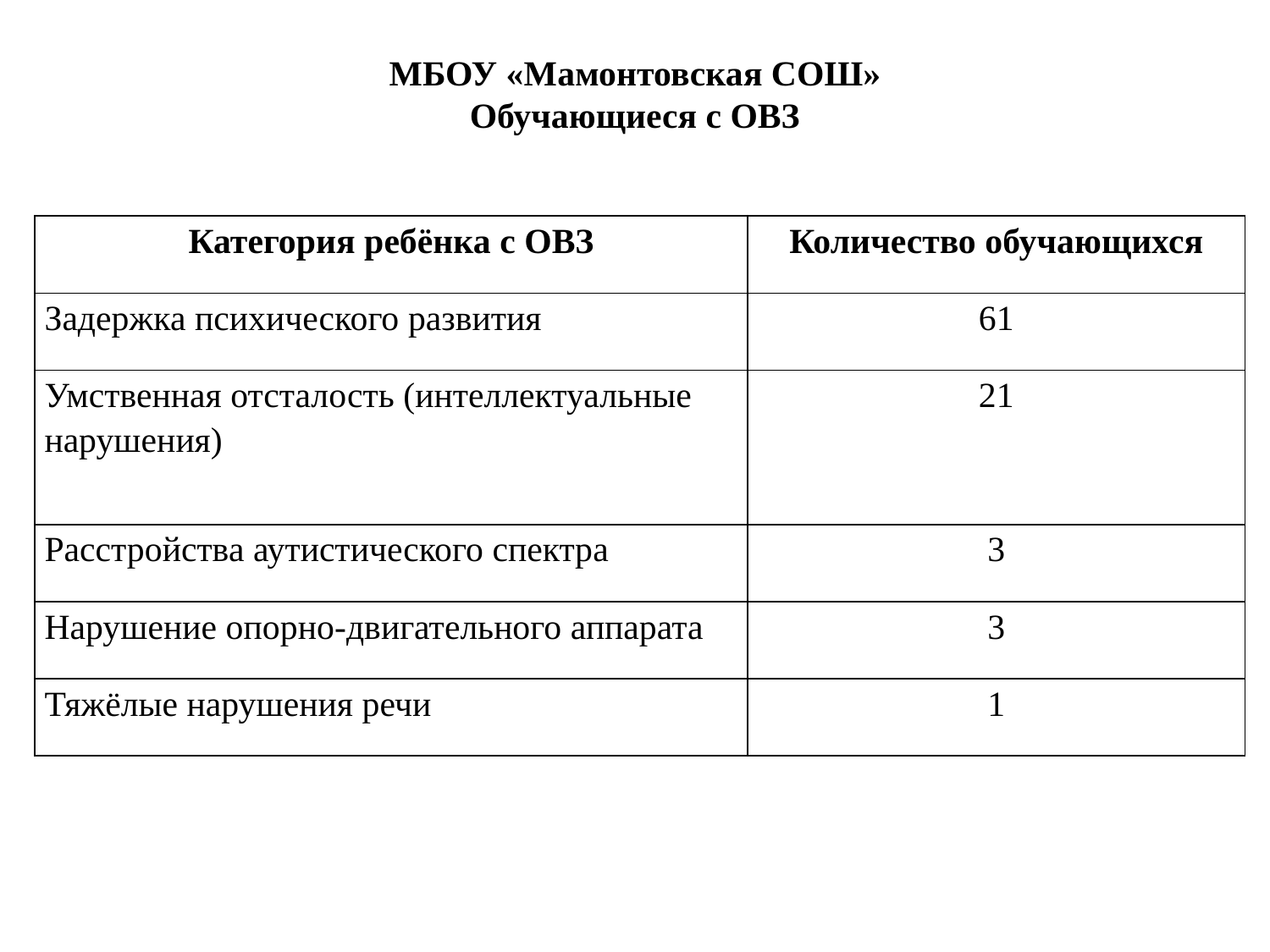

# МБОУ «Мамонтовская СОШ» Обучающиеся с ОВЗ
| Категория ребёнка с ОВЗ | Количество обучающихся |
| --- | --- |
| Задержка психического развития | 61 |
| Умственная отсталость (интеллектуальные нарушения) | 21 |
| Расстройства аутистического спектра | 3 |
| Нарушение опорно-двигательного аппарата | 3 |
| Тяжёлые нарушения речи | 1 |